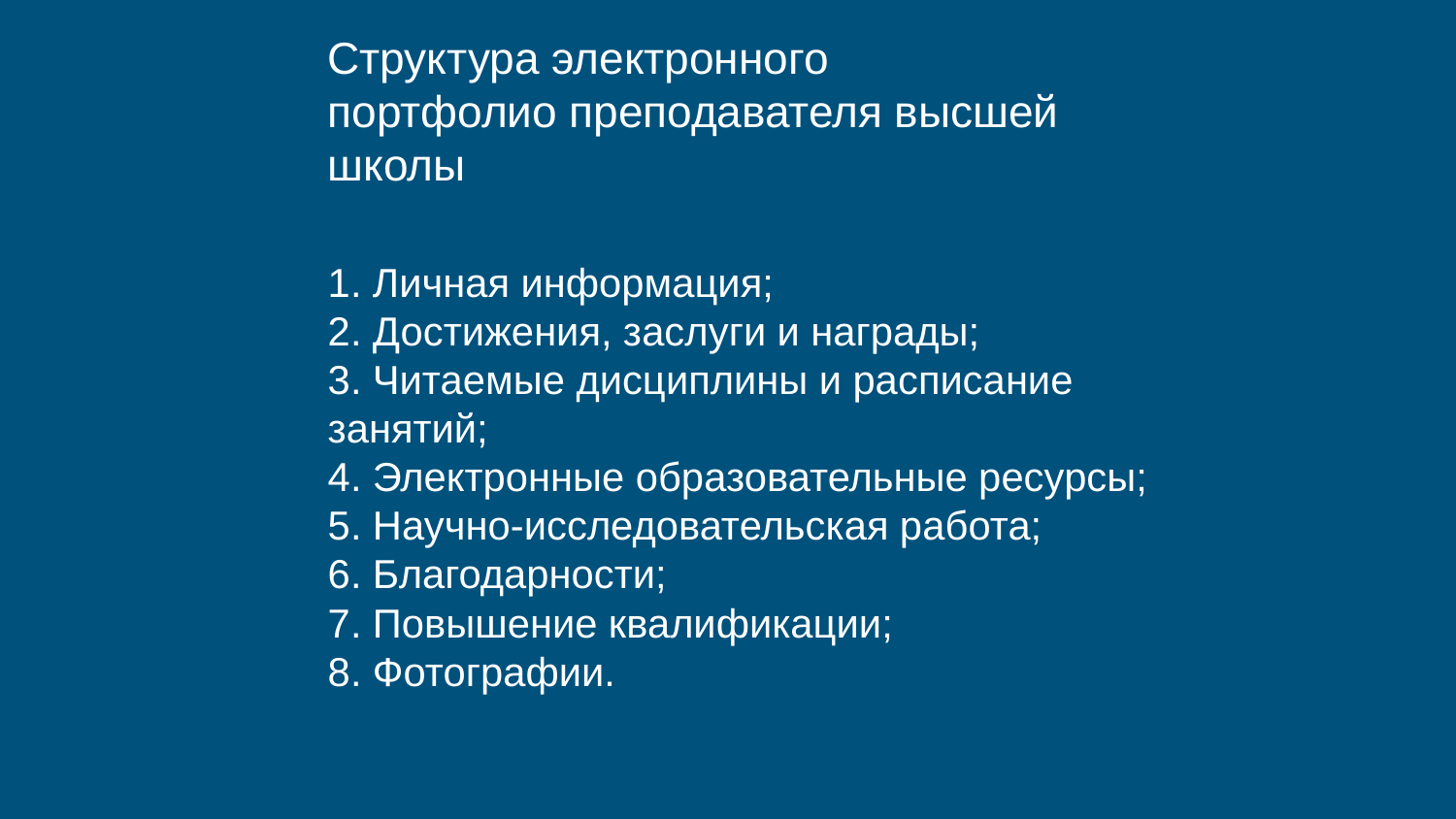

Структура электронного портфолио преподавателя высшей школы
# 1. Личная информация; 2. Достижения, заслуги и награды; 3. Читаемые дисциплины и расписание занятий; 4. Электронные образовательные ресурсы; 5. Научно-исследовательская работа; 6. Благодарности; 7. Повышение квалификации; 8. Фотографии.